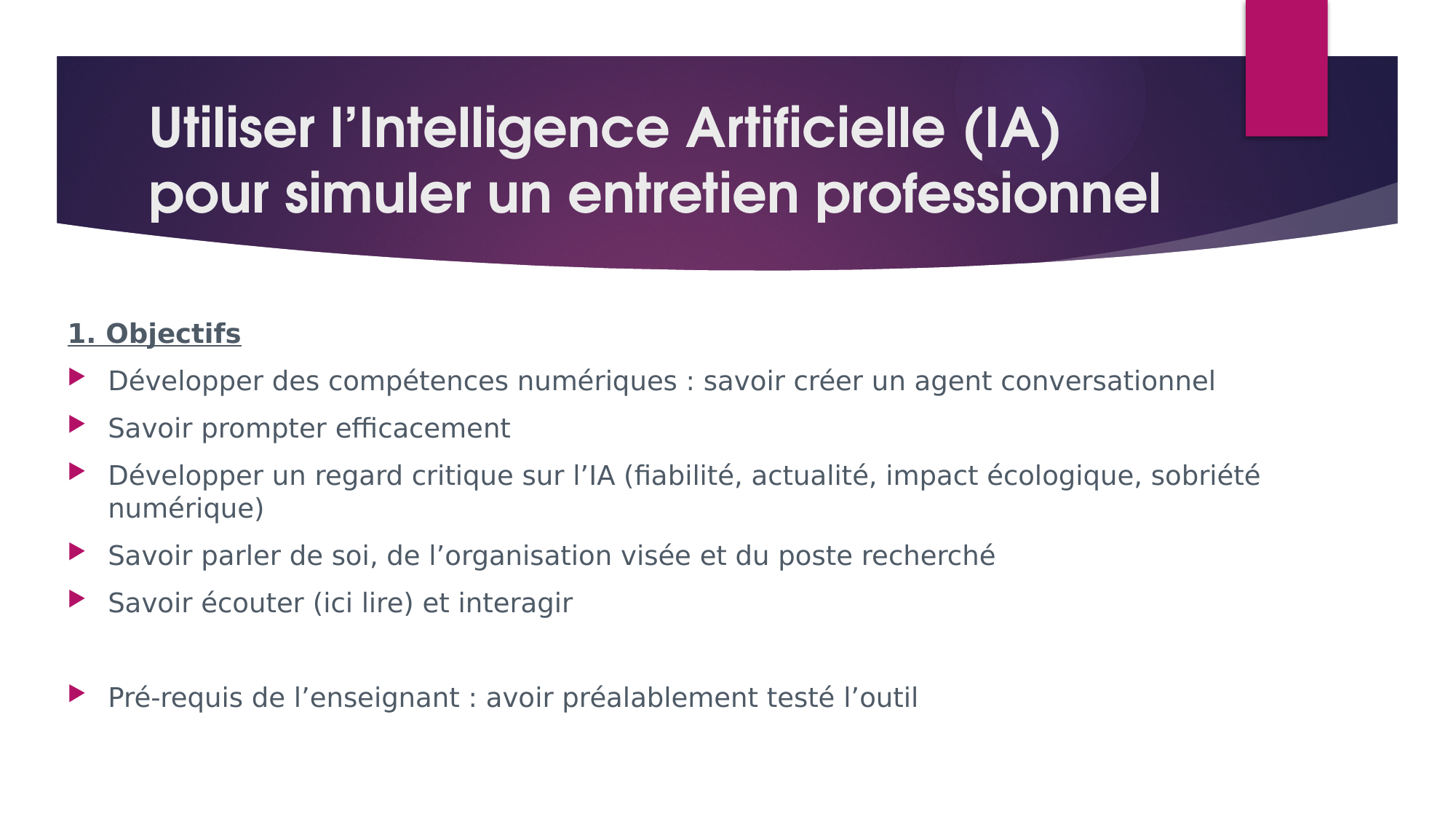

# Utiliser l’Intelligence Artificielle (IA) pour simuler un entretien professionnel
1. Objectifs
Développer des compétences numériques : savoir créer un agent conversationnel
Savoir prompter efficacement
Développer un regard critique sur l’IA (fiabilité, actualité, impact écologique, sobriété numérique)
Savoir parler de soi, de l’organisation visée et du poste recherché
Savoir écouter (ici lire) et interagir

Pré-requis de l’enseignant : avoir préalablement testé l’outil